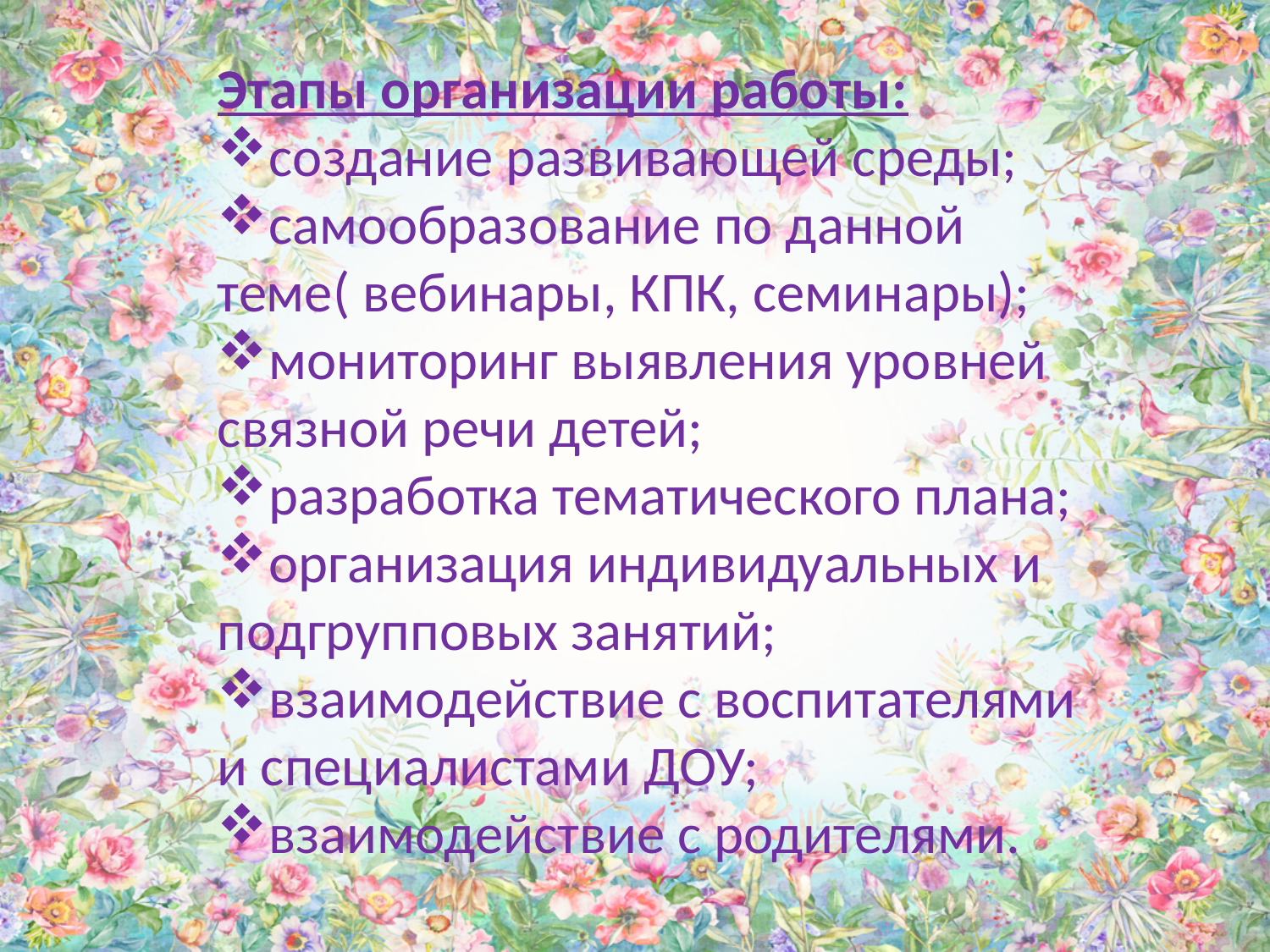

Этапы организации работы:
создание развивающей среды;
самообразование по данной теме( вебинары, КПК, семинары);
мониторинг выявления уровней связной речи детей;
разработка тематического плана;
организация индивидуальных и подгрупповых занятий;
взаимодействие с воспитателями и специалистами ДОУ;
взаимодействие с родителями.